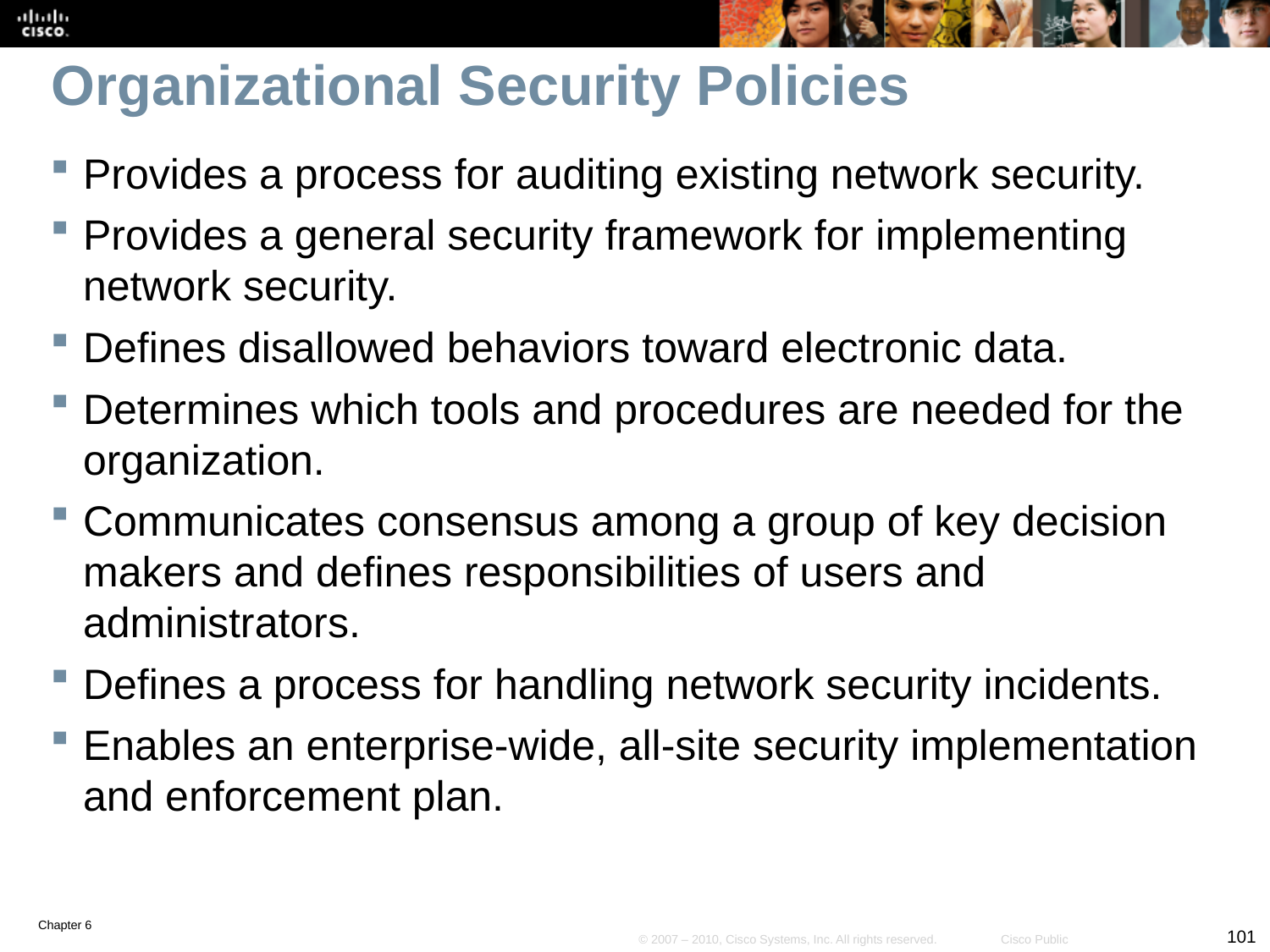

# Organizational Security Policies
Provides a process for auditing existing network security.
Provides a general security framework for implementing network security.
Defines disallowed behaviors toward electronic data.
Determines which tools and procedures are needed for the organization.
Communicates consensus among a group of key decision makers and defines responsibilities of users and administrators.
Defines a process for handling network security incidents.
Enables an enterprise-wide, all-site security implementation and enforcement plan.